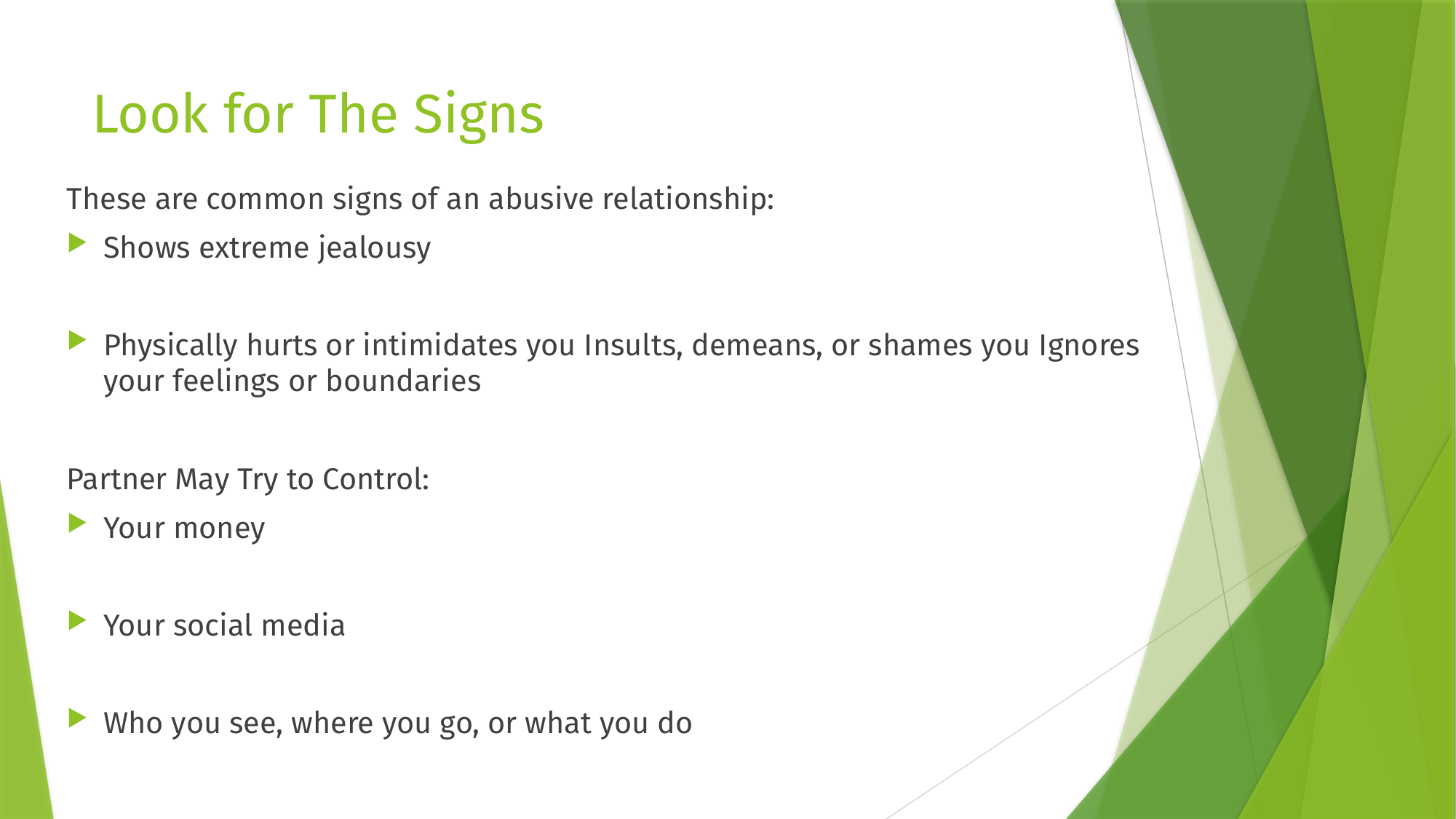

# Look for The Signs
These are common signs of an abusive relationship:
Shows extreme jealousy

Physically hurts or intimidates you Insults, demeans, or shames you Ignores your feelings or boundaries

Partner May Try to Control:
Your money

Your social media

Who you see, where you go, or what you do